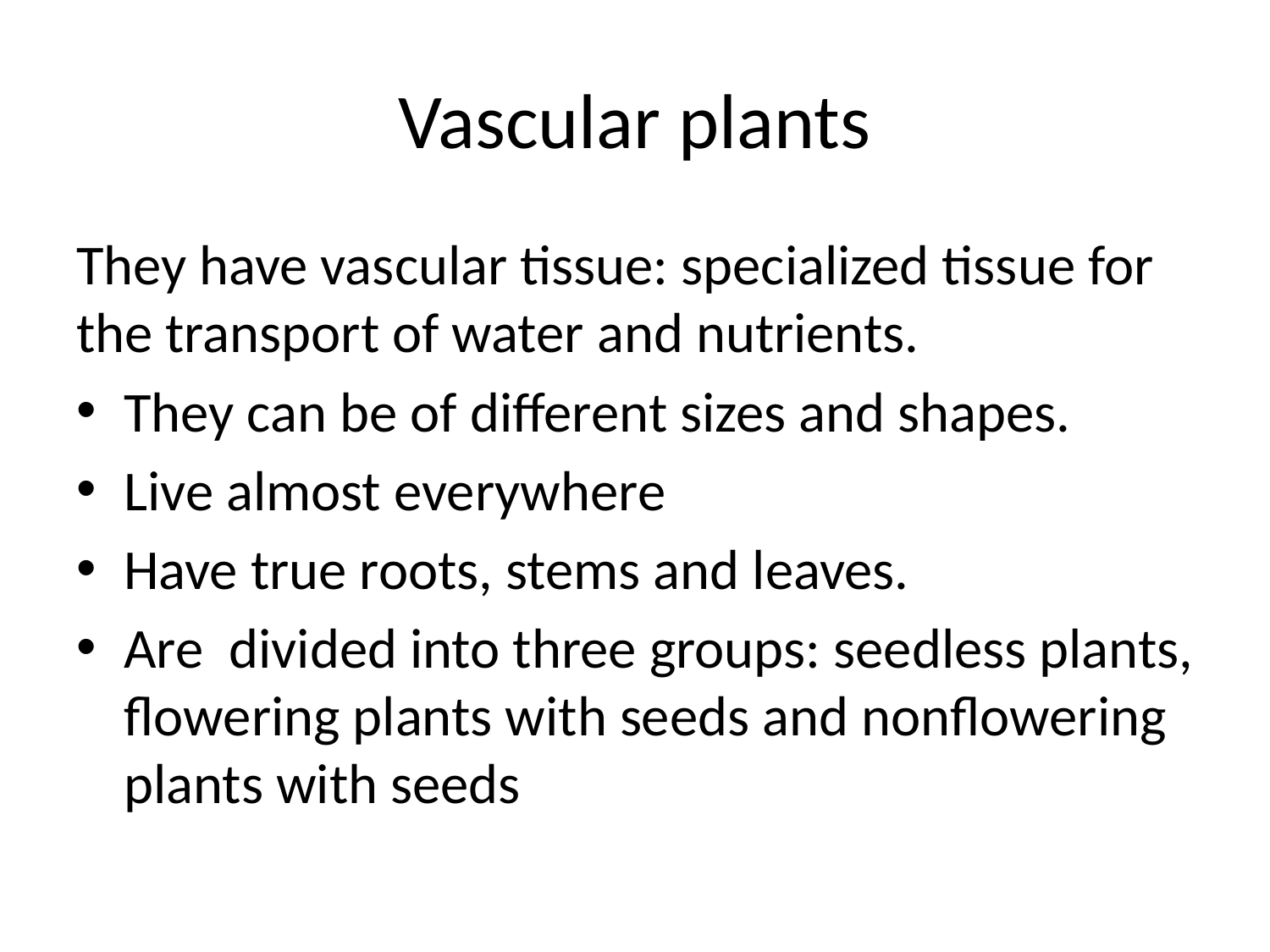

# Vascular plants
They have vascular tissue: specialized tissue for the transport of water and nutrients.
They can be of different sizes and shapes.
Live almost everywhere
Have true roots, stems and leaves.
Are  divided into three groups: seedless plants, flowering plants with seeds and nonflowering plants with seeds